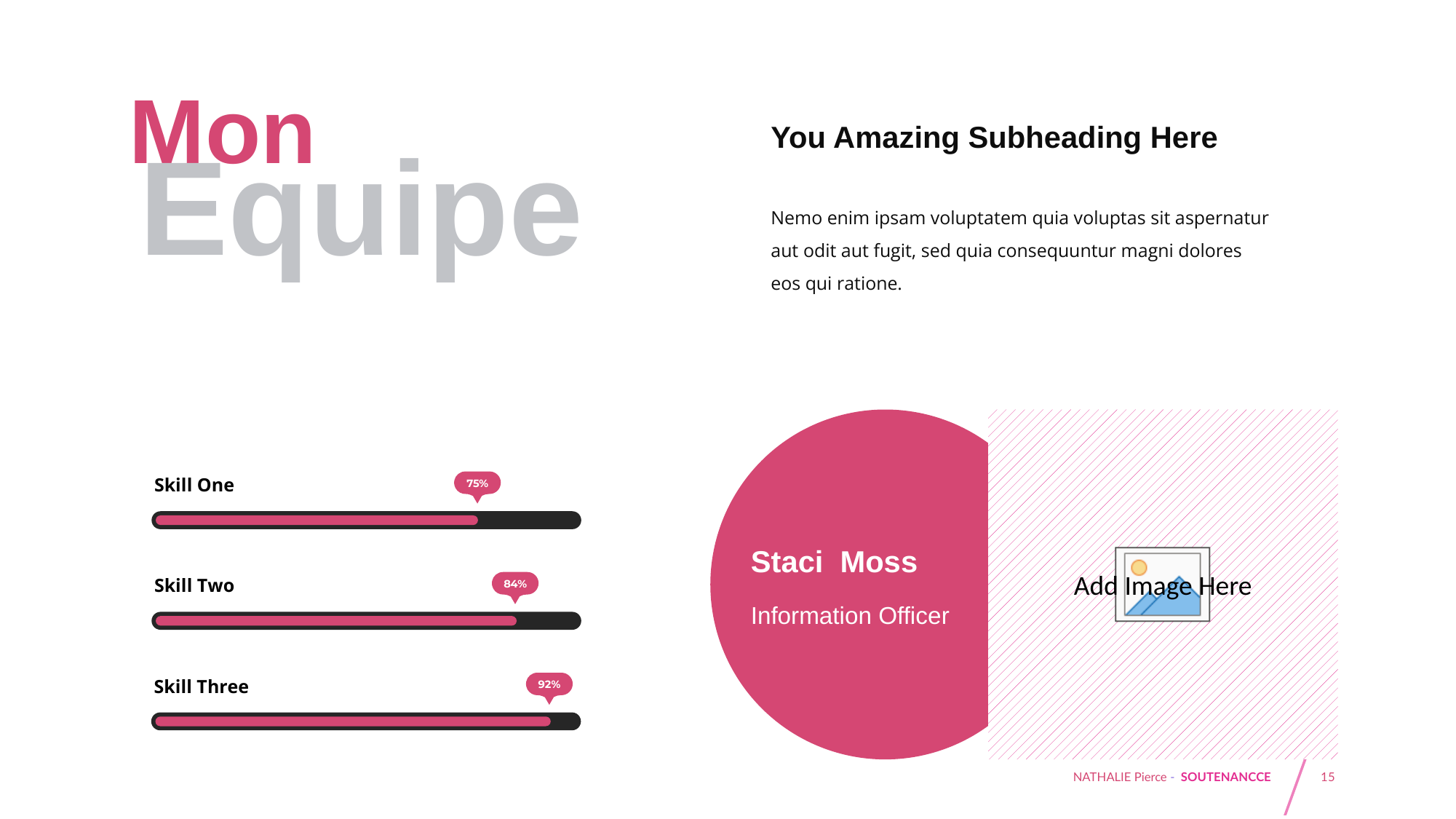

Mon
You Amazing Subheading Here
Equipe
Nemo enim ipsam voluptatem quia voluptas sit aspernatur aut odit aut fugit, sed quia consequuntur magni dolores eos qui ratione.

Skill One
75%

Staci  Moss
Information Officer
Skill Two
84%

Skill Three
92%